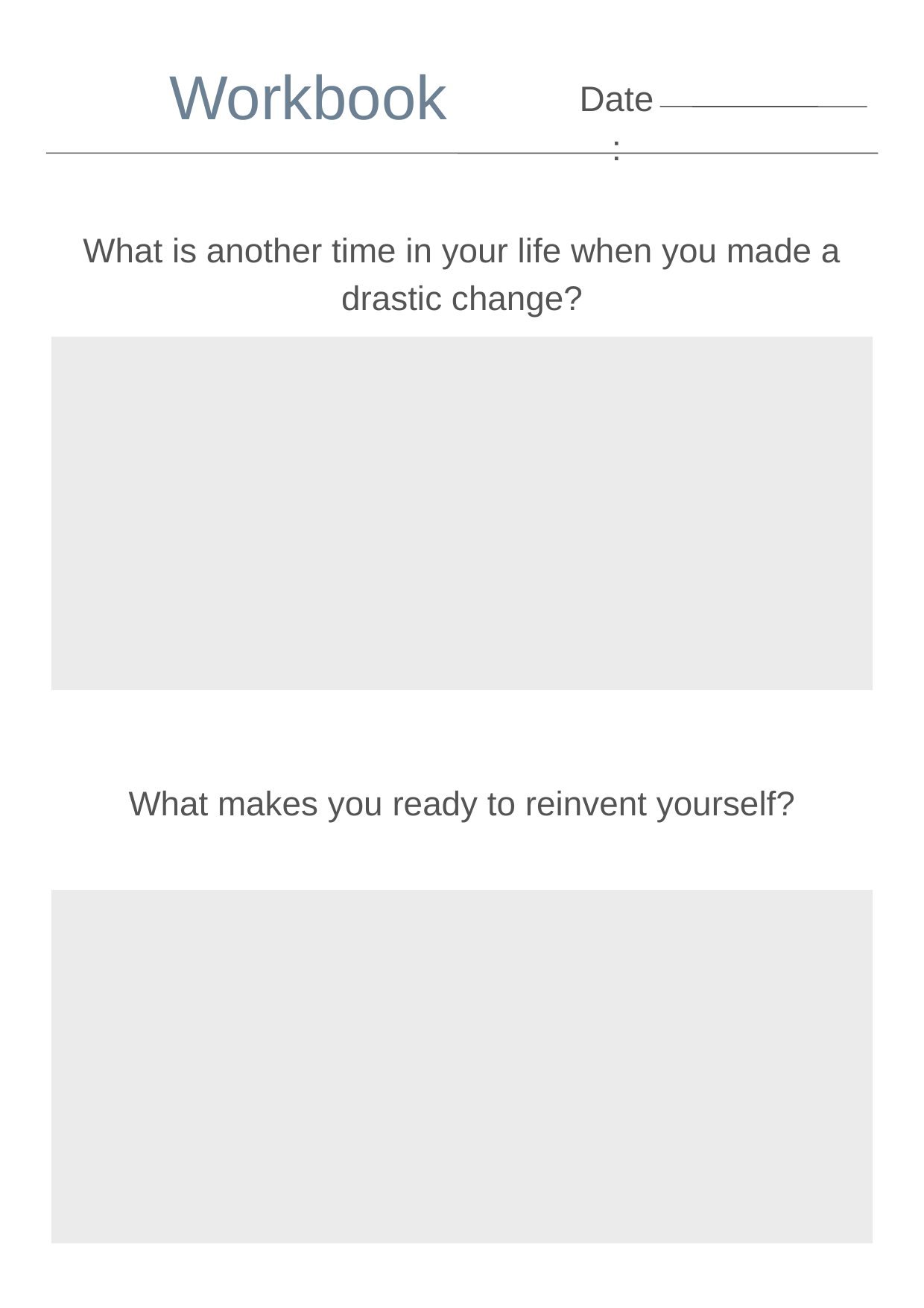

Workbook
Date:

What is another time in your life when you made a drastic change?

What makes you ready to reinvent yourself?